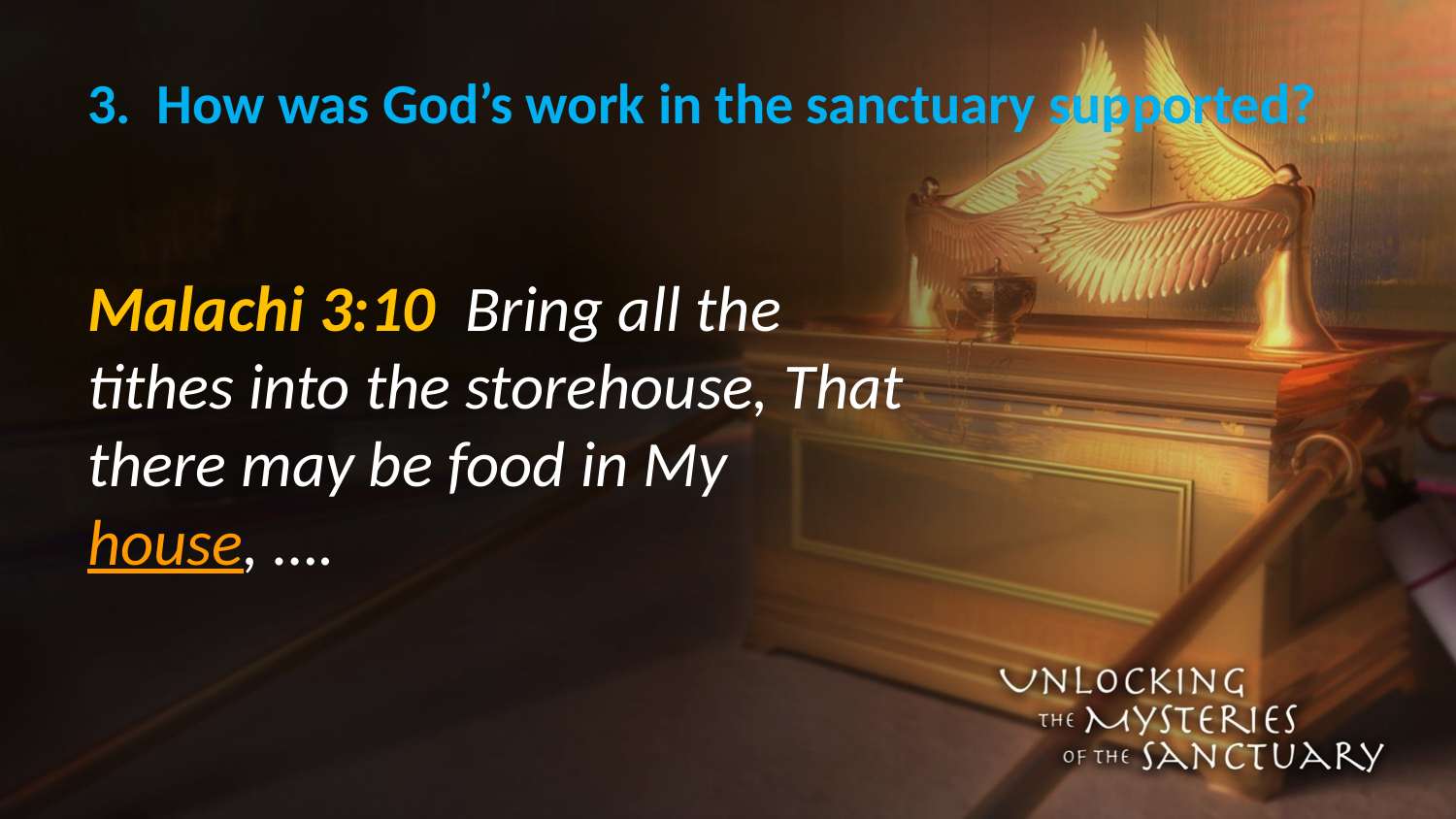

# 3.  How was God’s work in the sanctuary supported?

Malachi 3:10  Bring all the tithes into the storehouse, That there may be food in My house, ….